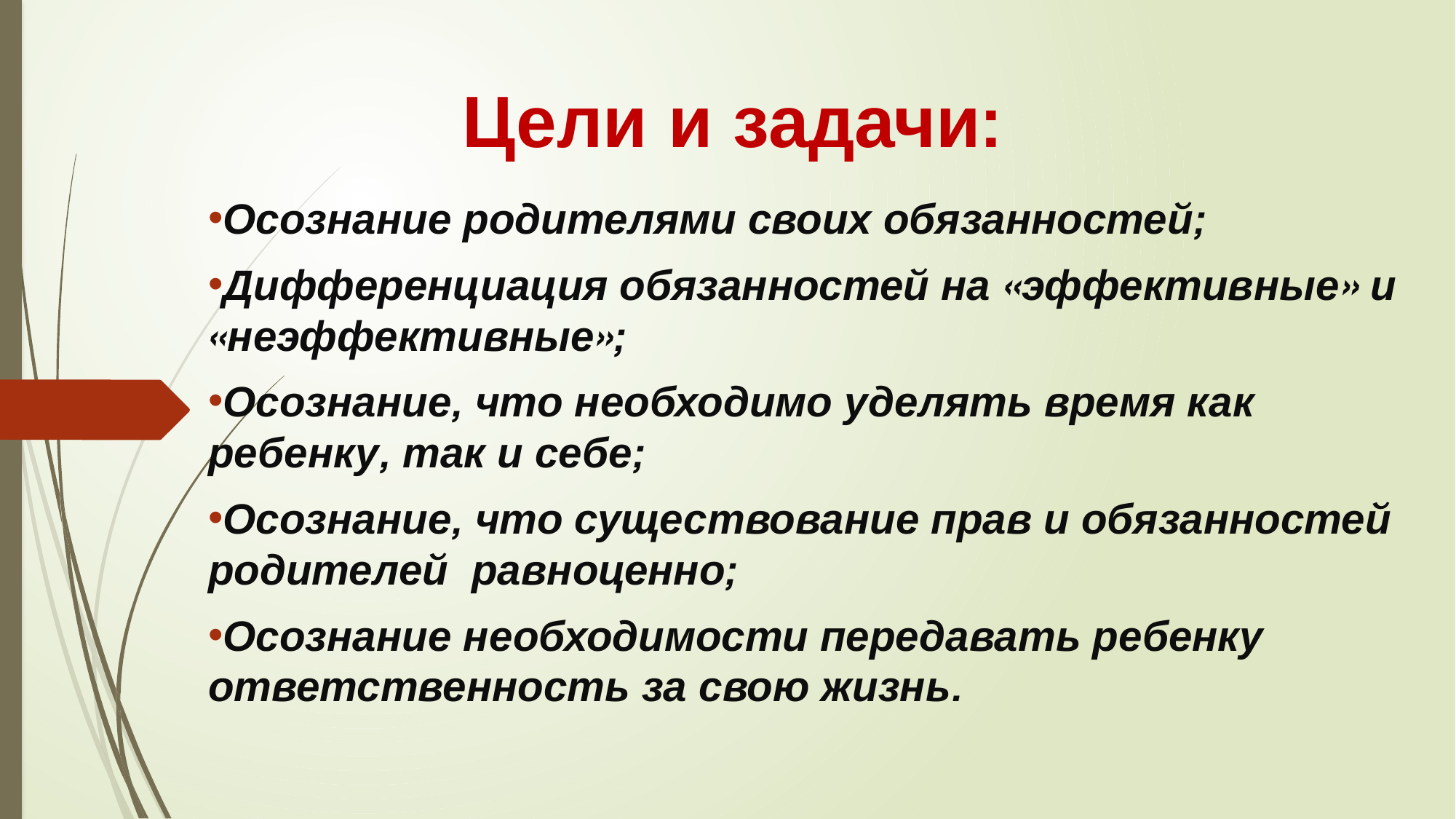

# Цели и задачи:
Осознание родителями своих обязанностей;
Дифференциация обязанностей на «эффективные» и «неэффективные»;
Осознание, что необходимо уделять время как    ребенку, так и себе;
Осознание, что существование прав и обязанностей родителей  равноценно;
Осознание необходимости передавать ребенку ответственность за свою жизнь.